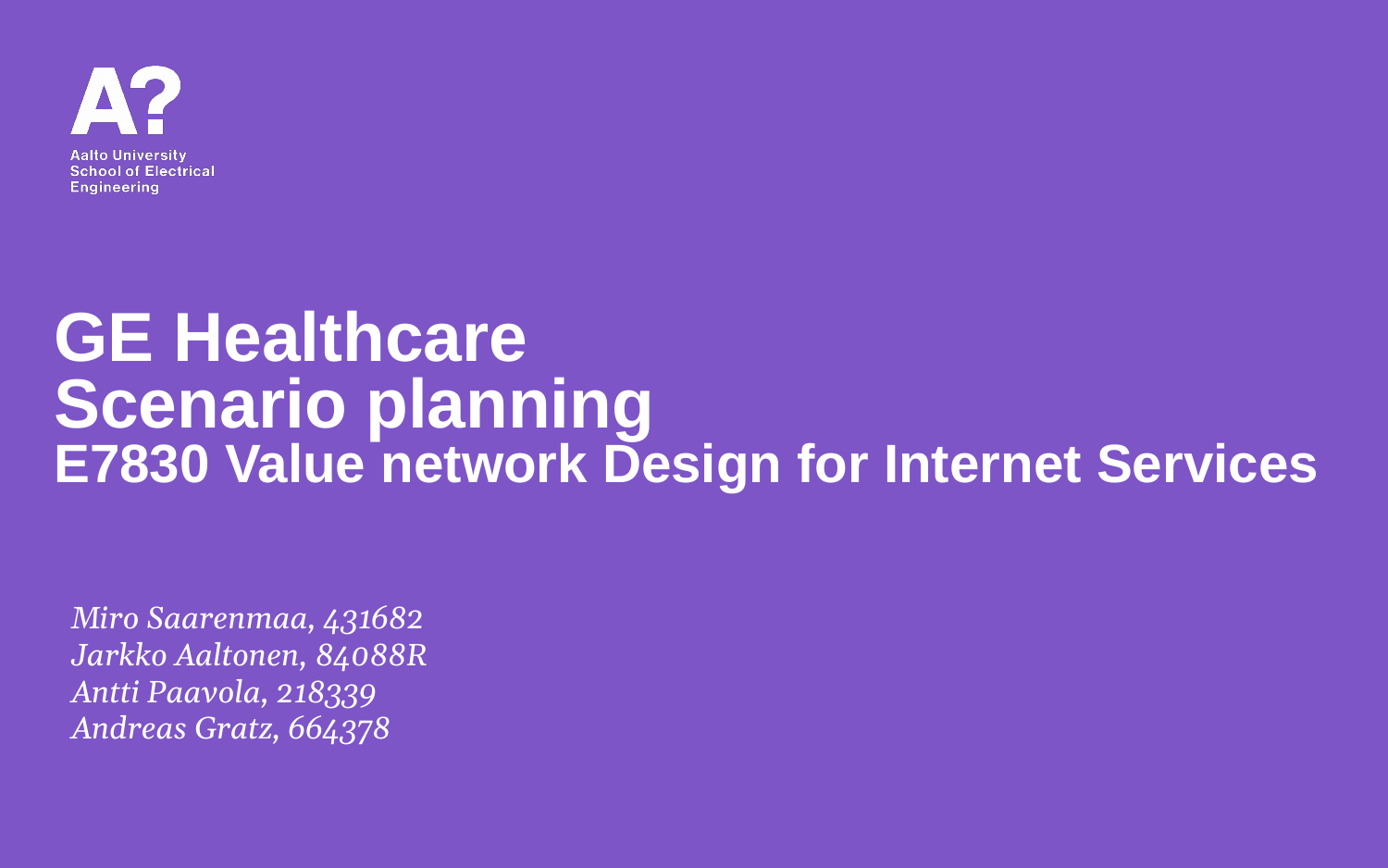

# GE Healthcare Scenario planning E7830 Value network Design for Internet Services
Miro Saarenmaa, 431682
Jarkko Aaltonen, 84088R
Antti Paavola, 218339
Andreas Gratz, 664378